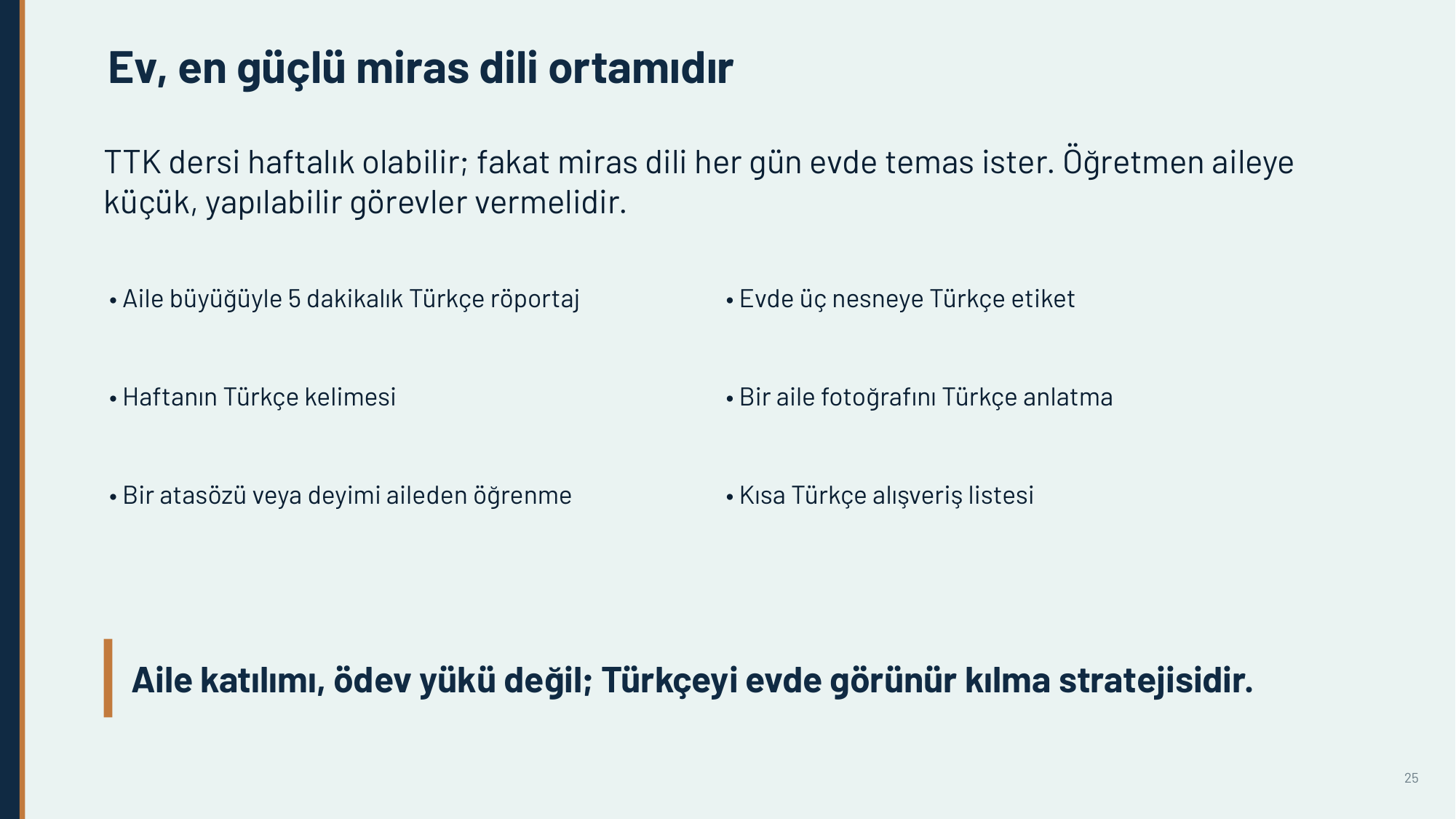

Ev, en güçlü miras dili ortamıdır
TTK dersi haftalık olabilir; fakat miras dili her gün evde temas ister. Öğretmen aileye küçük, yapılabilir görevler vermelidir.
• Aile büyüğüyle 5 dakikalık Türkçe röportaj
• Evde üç nesneye Türkçe etiket
• Haftanın Türkçe kelimesi
• Bir aile fotoğrafını Türkçe anlatma
• Bir atasözü veya deyimi aileden öğrenme
• Kısa Türkçe alışveriş listesi

Aile katılımı, ödev yükü değil; Türkçeyi evde görünür kılma stratejisidir.
25